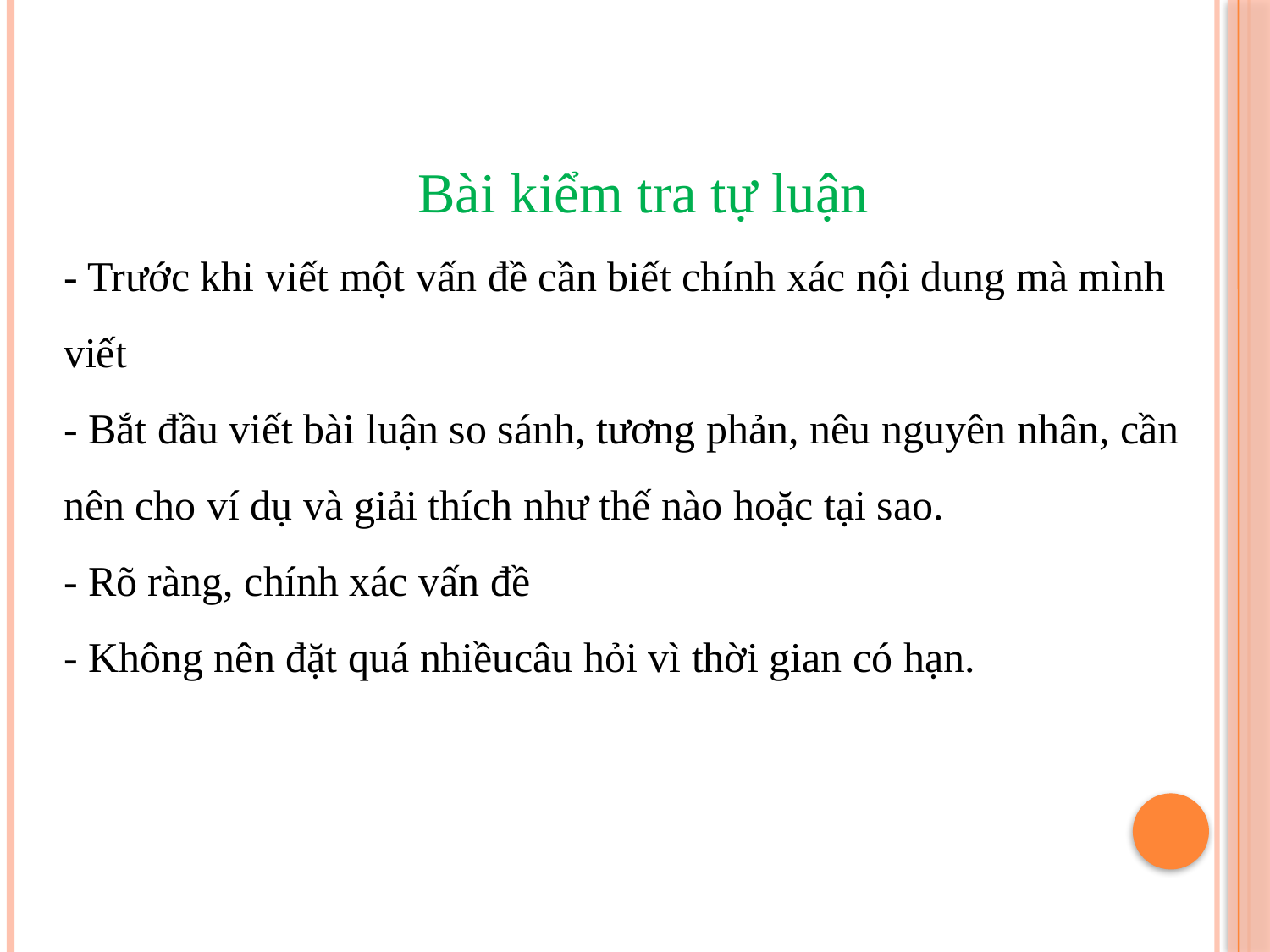

Bài kiểm tra tự luận
- Trước khi viết một vấn đề cần biết chính xác nội dung mà mình viết
- Bắt đầu viết bài luận so sánh, tương phản, nêu nguyên nhân, cần nên cho ví dụ và giải thích như thế nào hoặc tại sao.
- Rõ ràng, chính xác vấn đề
- Không nên đặt quá nhiềucâu hỏi vì thời gian có hạn.